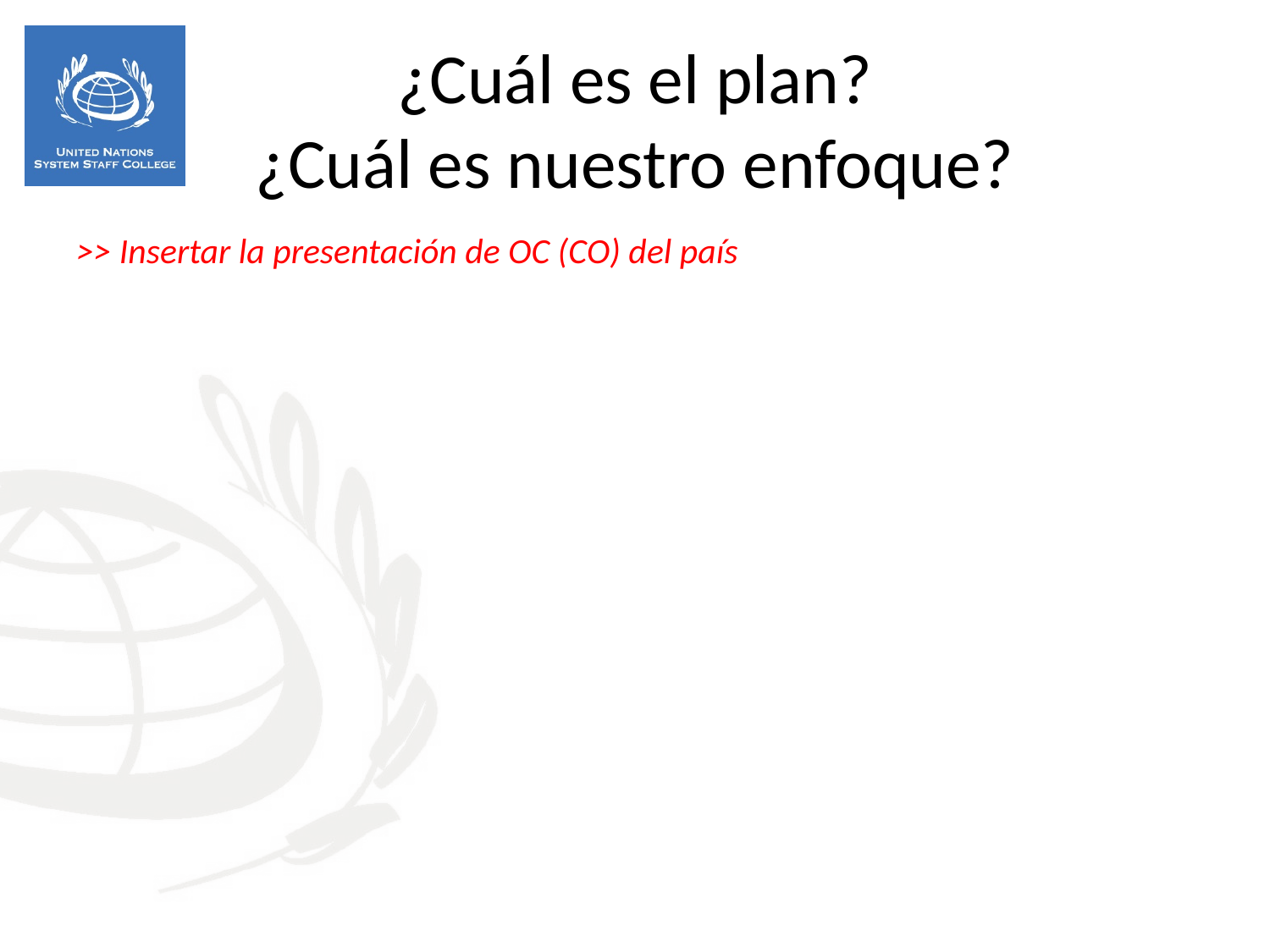

¿Cuál es el plan?
¿Cuál es nuestro enfoque?
>> Insertar la presentación de OC (CO) del país